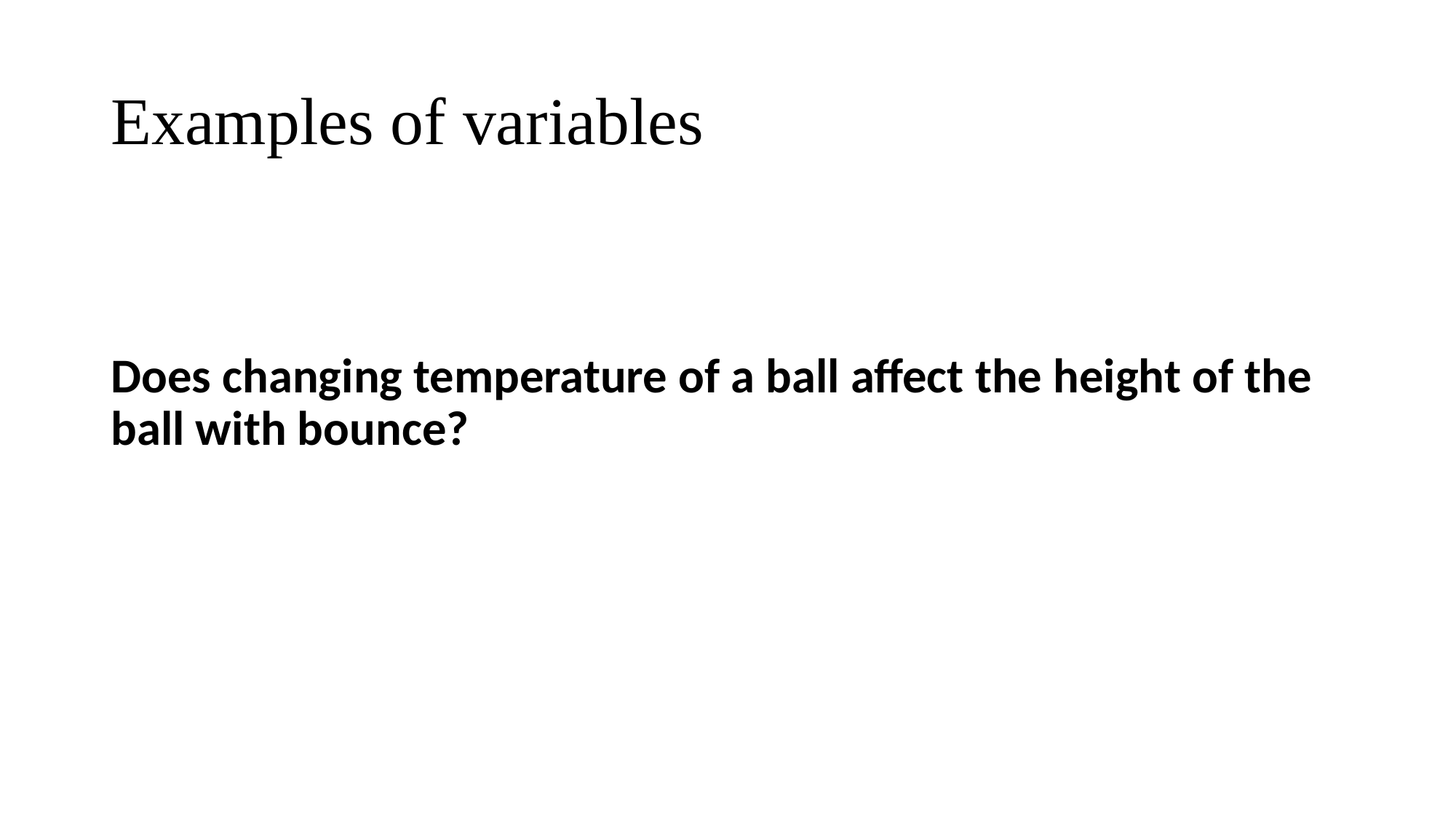

# Examples of variables

Does changing temperature of a ball affect the height of the ball with bounce?